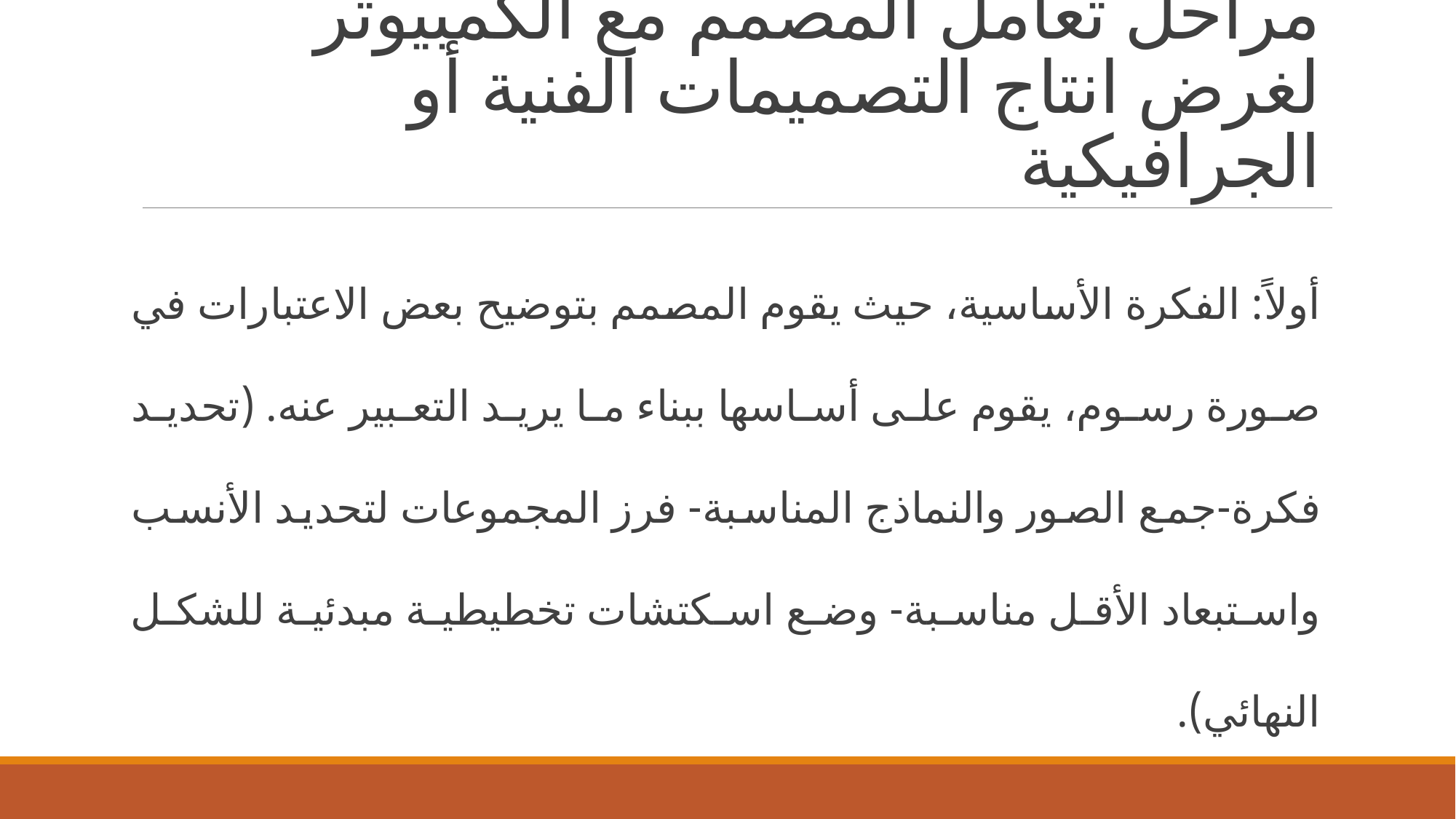

# مراحل تعامل المصمم مع الكمبيوتر لغرض انتاج التصميمات الفنية أو الجرافيكية
أولاً: الفكرة الأساسية، حيث يقوم المصمم بتوضيح بعض الاعتبارات في صورة رسوم، يقوم على أساسها ببناء ما يريد التعبير عنه. (تحديد فكرة-جمع الصور والنماذج المناسبة- فرز المجموعات لتحديد الأنسب واستبعاد الأقل مناسبة- وضع اسكتشات تخطيطية مبدئية للشكل النهائي).